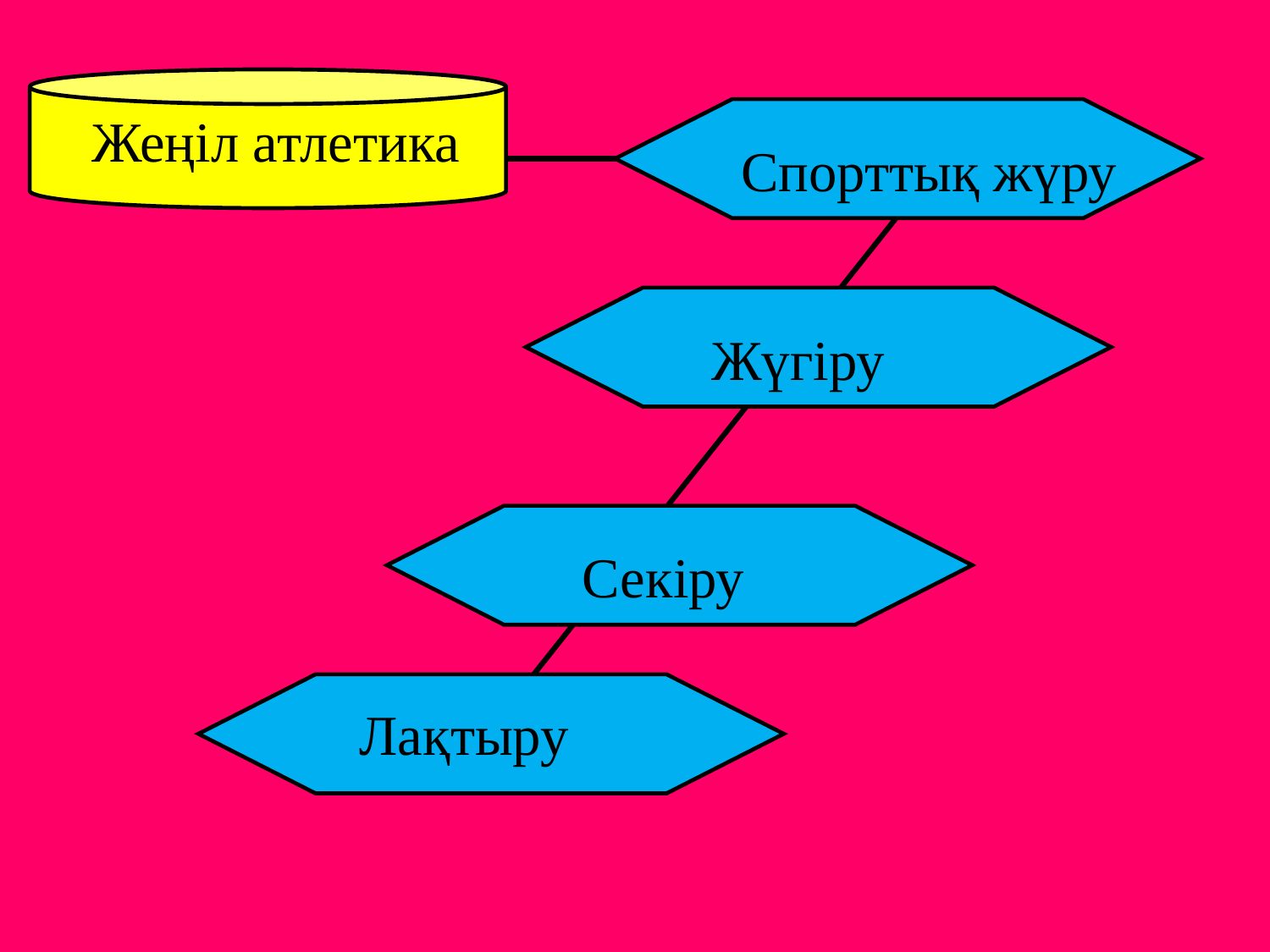

Жеңіл атлетика

Спорттық жүру

Жүгіру

Секіру

Лақтыру